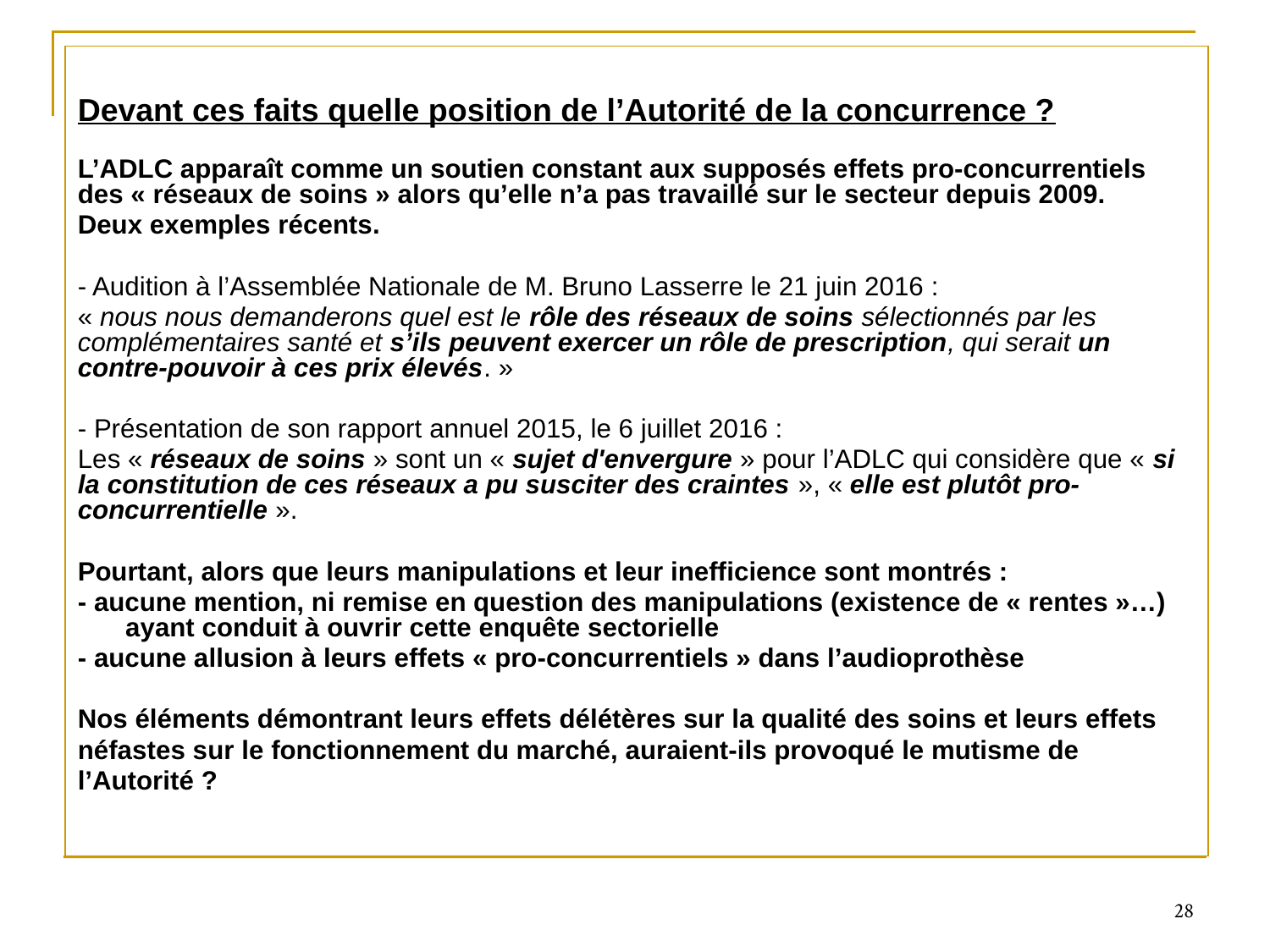

Devant ces faits quelle position de l’Autorité de la concurrence ?
L’ADLC apparaît comme un soutien constant aux supposés effets pro-concurrentiels des « réseaux de soins » alors qu’elle n’a pas travaillé sur le secteur depuis 2009.
Deux exemples récents.

- Audition à l’Assemblée Nationale de M. Bruno Lasserre le 21 juin 2016 :
« nous nous demanderons quel est le rôle des réseaux de soins sélectionnés par les complémentaires santé et s’ils peuvent exercer un rôle de prescription, qui serait un contre-pouvoir à ces prix élevés. »

- Présentation de son rapport annuel 2015, le 6 juillet 2016 :
Les « réseaux de soins » sont un « sujet d'envergure » pour l’ADLC qui considère que « si la constitution de ces réseaux a pu susciter des craintes », « elle est plutôt pro-concurrentielle ».

Pourtant, alors que leurs manipulations et leur inefficience sont montrés :
- aucune mention, ni remise en question des manipulations (existence de « rentes »…) ayant conduit à ouvrir cette enquête sectorielle
- aucune allusion à leurs effets « pro-concurrentiels » dans l’audioprothèse

Nos éléments démontrant leurs effets délétères sur la qualité des soins et leurs effets
néfastes sur le fonctionnement du marché, auraient-ils provoqué le mutisme de
l’Autorité ?

28